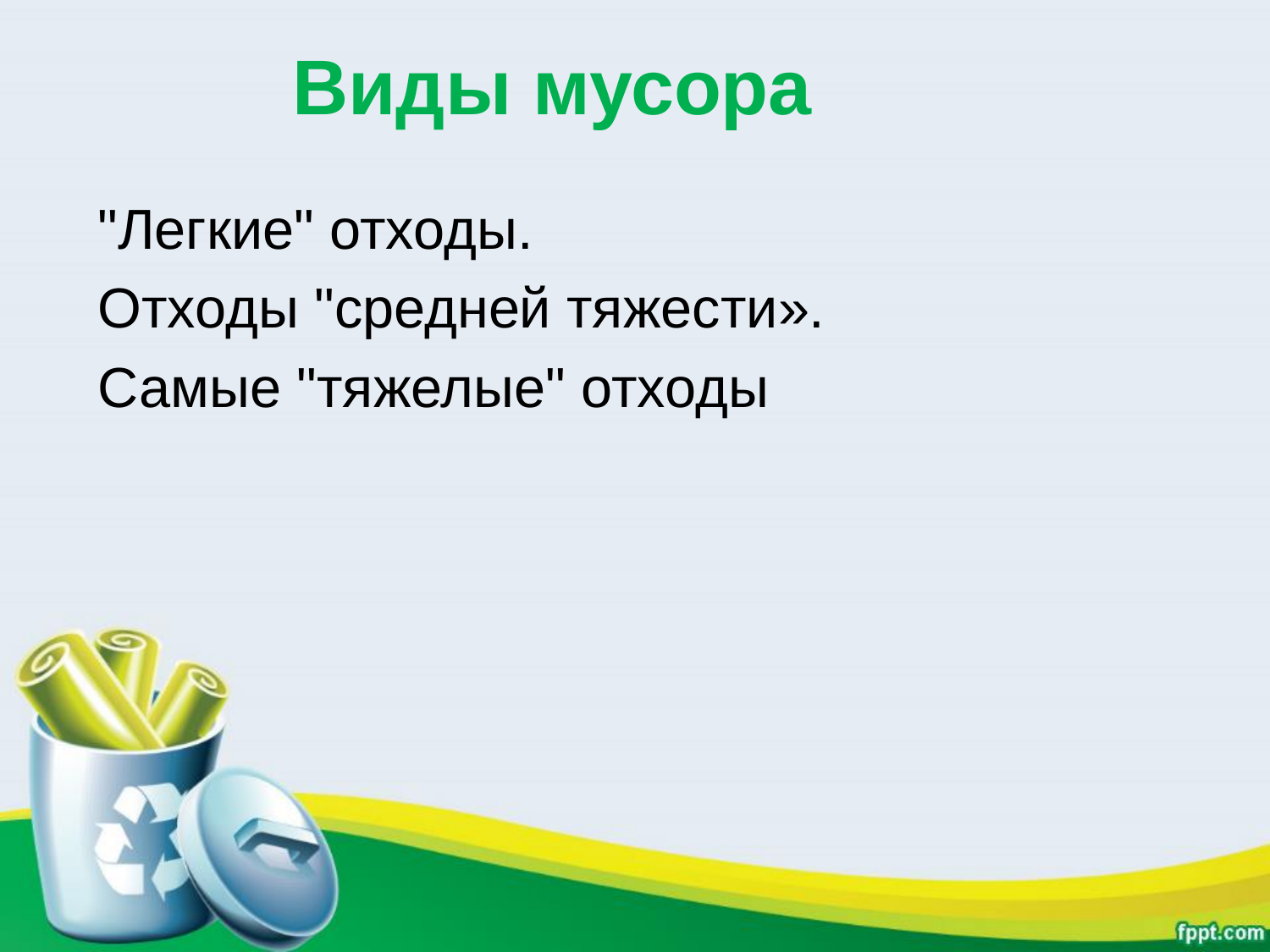

# Виды мусора
"Легкие" отходы.
Отходы "средней тяжести».
Самые "тяжелые" отходы